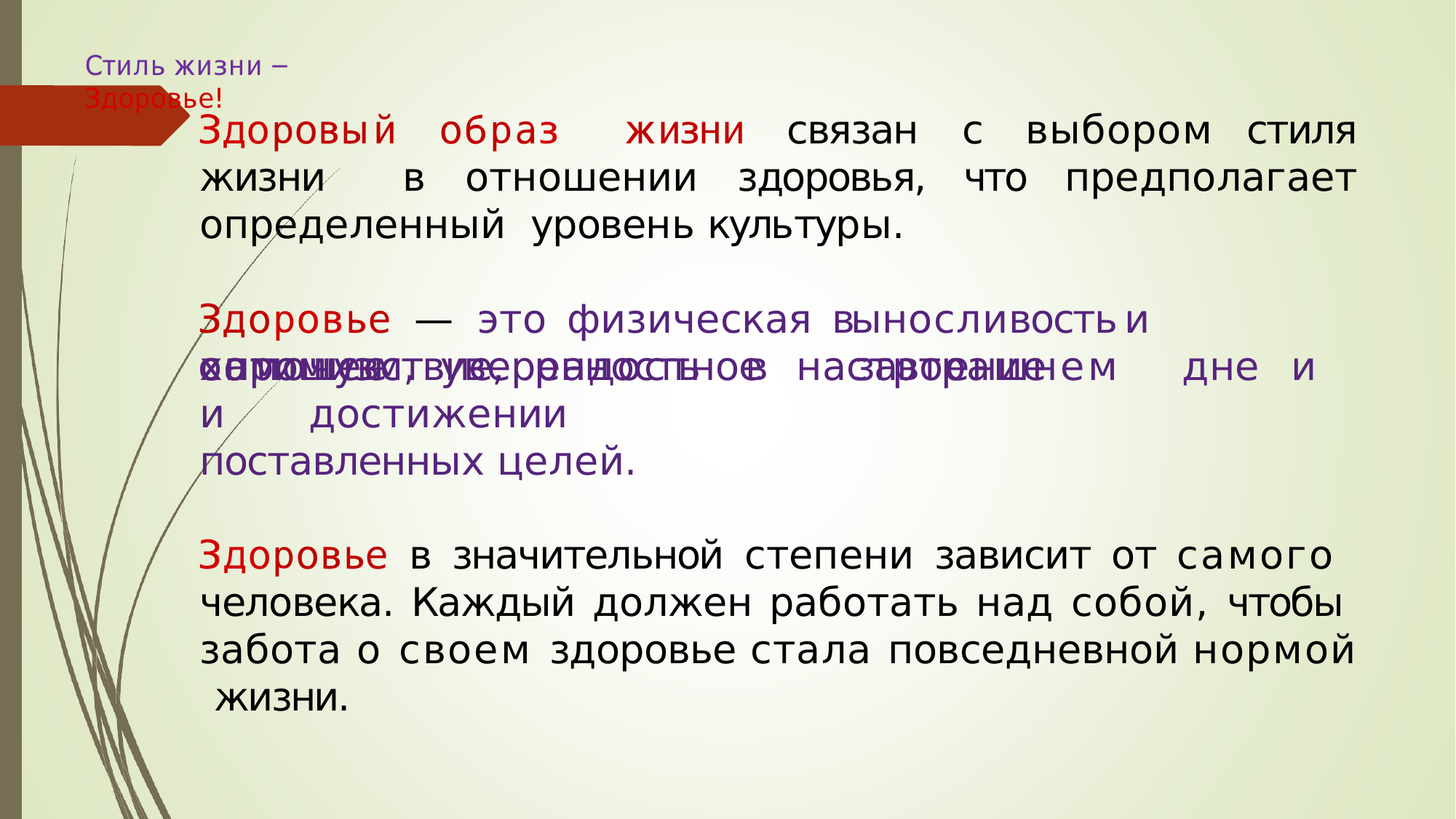

Стиль жизни – Здоровье!
# Здоровый образ  жизни связан с выбором стиля жизни  в отношении здоровья, что предполагает определенный  уровень культуры.
Здоровье	—	это	физическая	выносливость	и	хорошее
самочувствие,	радостное	настроение	и
оптимизм,  уверенность	в	завтрашнем	дне	и	достижении
поставленных целей.

Здоровье в значительной степени зависит от самого  человека. Каждый должен работать над собой, чтобы  забота о своем здоровье стала повседневной нормой  жизни.